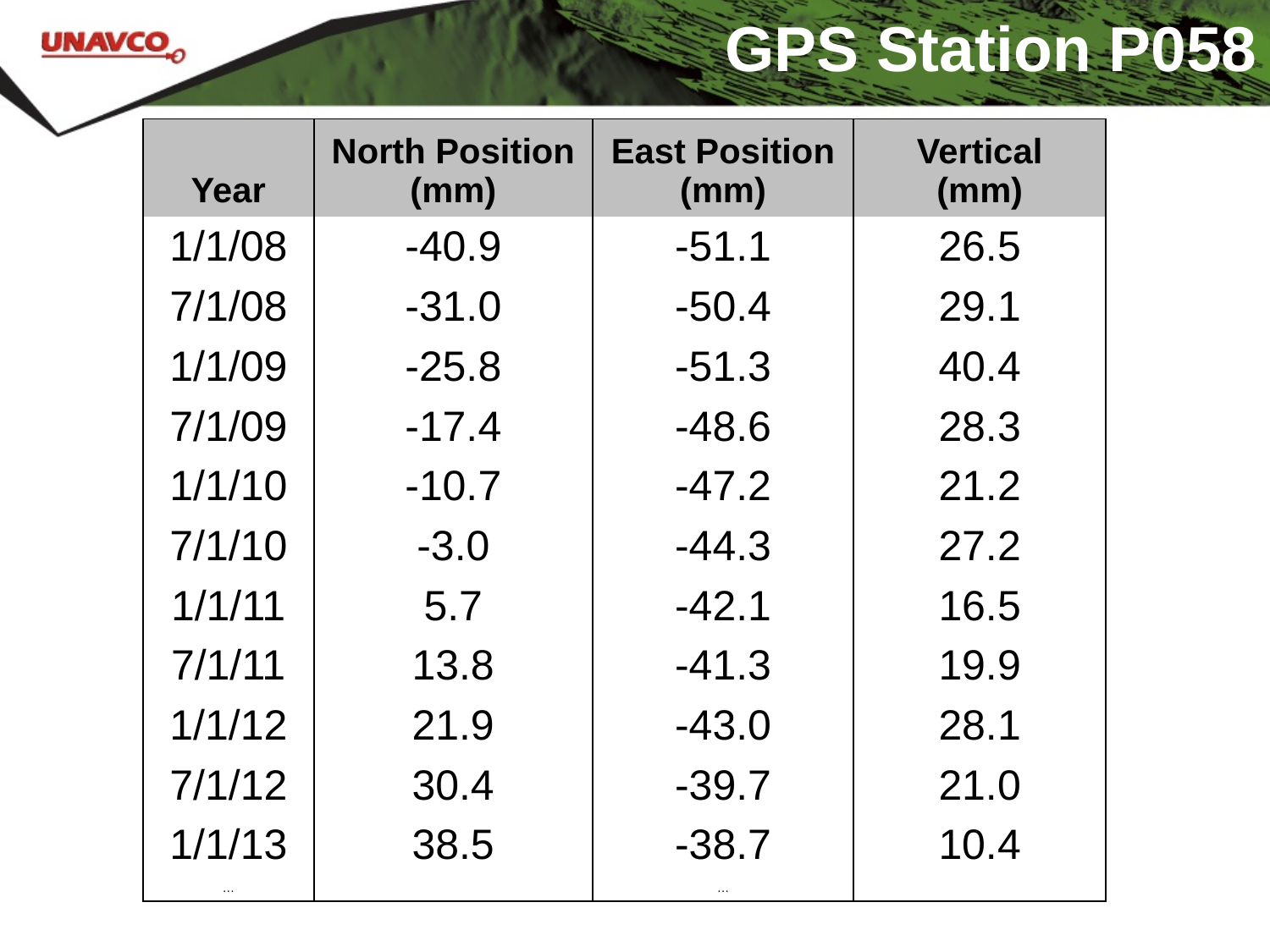

# GPS Station P058
| Year | North Position (mm) | East Position (mm) | Vertical (mm) |
| --- | --- | --- | --- |
| 1/1/08 | -40.9 | -51.1 | 26.5 |
| 7/1/08 | -31.0 | -50.4 | 29.1 |
| 1/1/09 | -25.8 | -51.3 | 40.4 |
| 7/1/09 | -17.4 | -48.6 | 28.3 |
| 1/1/10 | -10.7 | -47.2 | 21.2 |
| 7/1/10 | -3.0 | -44.3 | 27.2 |
| 1/1/11 | 5.7 | -42.1 | 16.5 |
| 7/1/11 | 13.8 | -41.3 | 19.9 |
| 1/1/12 | 21.9 | -43.0 | 28.1 |
| 7/1/12 | 30.4 | -39.7 | 21.0 |
| 1/1/13 | 38.5 | -38.7 | 10.4 |
| … |  | … |  |